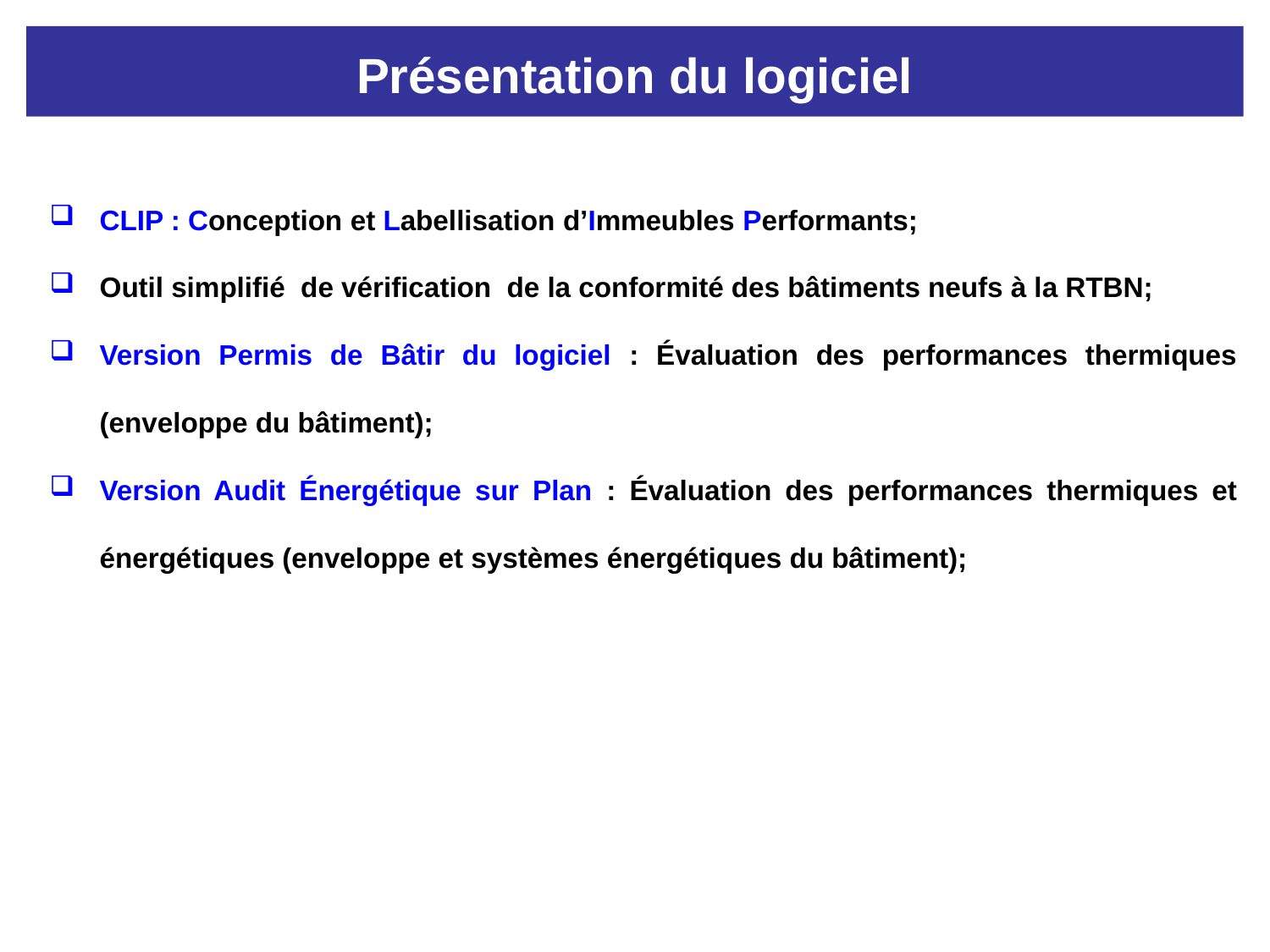

Présentation du logiciel

CLIP : Conception et Labellisation d’Immeubles Performants;
Outil simplifié  de vérification  de la conformité des bâtiments neufs à la RTBN;
Version Permis de Bâtir du logiciel : Évaluation des performances thermiques (enveloppe du bâtiment);
Version Audit Énergétique sur Plan : Évaluation des performances thermiques et énergétiques (enveloppe et systèmes énergétiques du bâtiment);